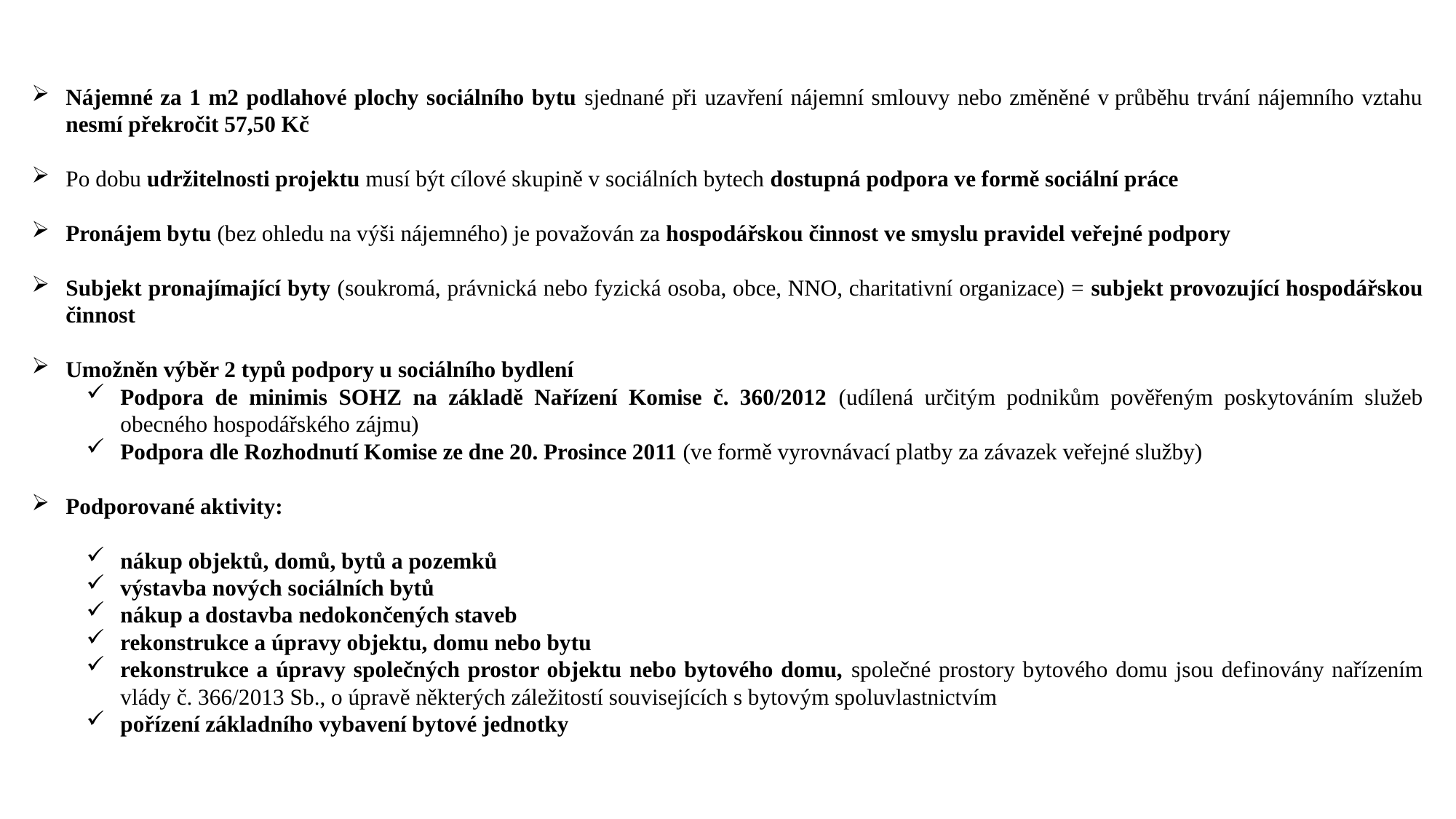

Nájemné za 1 m2 podlahové plochy sociálního bytu sjednané při uzavření nájemní smlouvy nebo změněné v průběhu trvání nájemního vztahu nesmí překročit 57,50 Kč

Po dobu udržitelnosti projektu musí být cílové skupině v sociálních bytech dostupná podpora ve formě sociální práce

Pronájem bytu (bez ohledu na výši nájemného) je považován za hospodářskou činnost ve smyslu pravidel veřejné podpory

Subjekt pronajímající byty (soukromá, právnická nebo fyzická osoba, obce, NNO, charitativní organizace) = subjekt provozující hospodářskou činnost

Umožněn výběr 2 typů podpory u sociálního bydlení
Podpora de minimis SOHZ na základě Nařízení Komise č. 360/2012 (udílená určitým podnikům pověřeným poskytováním služeb obecného hospodářského zájmu)
Podpora dle Rozhodnutí Komise ze dne 20. Prosince 2011 (ve formě vyrovnávací platby za závazek veřejné služby)

Podporované aktivity:

nákup objektů, domů, bytů a pozemků
výstavba nových sociálních bytů
nákup a dostavba nedokončených staveb
rekonstrukce a úpravy objektu, domu nebo bytu
rekonstrukce a úpravy společných prostor objektu nebo bytového domu, společné prostory bytového domu jsou definovány nařízením vlády č. 366/2013 Sb., o úpravě některých záležitostí souvisejících s bytovým spoluvlastnictvím
pořízení základního vybavení bytové jednotky